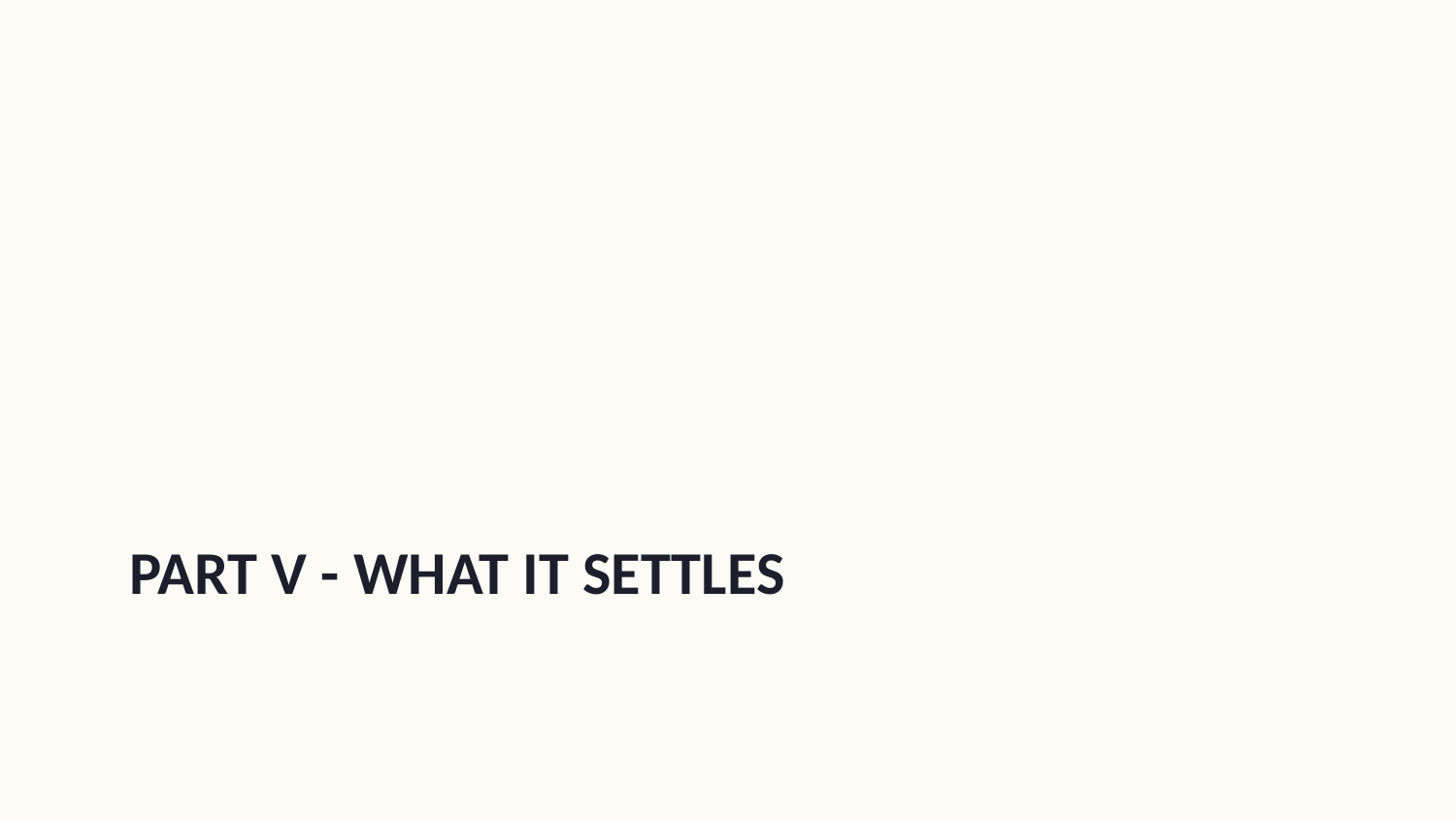

# Part V - What it settles